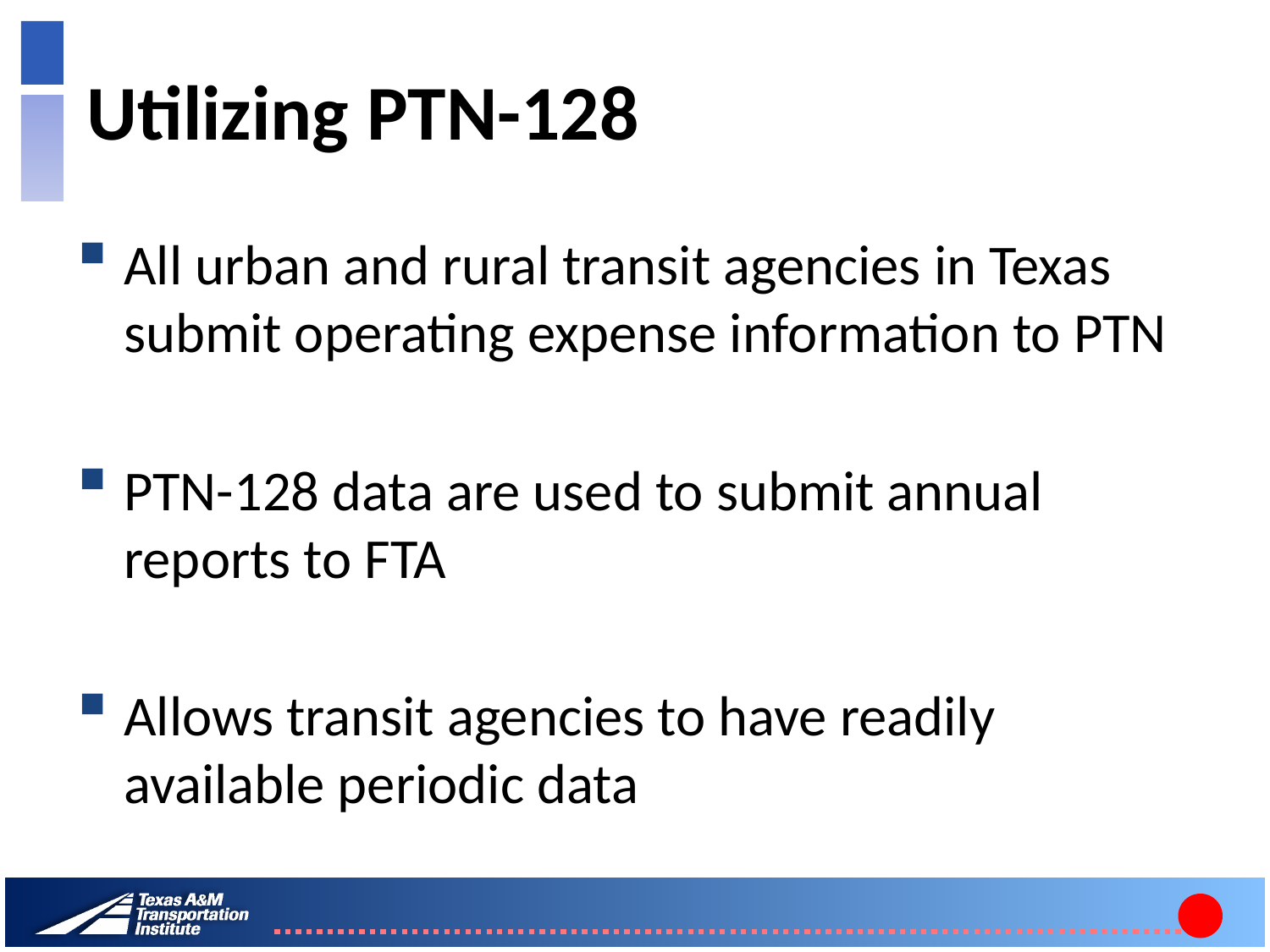

# Utilizing PTN-128
All urban and rural transit agencies in Texas submit operating expense information to PTN

PTN-128 data are used to submit annual reports to FTA

Allows transit agencies to have readily available periodic data